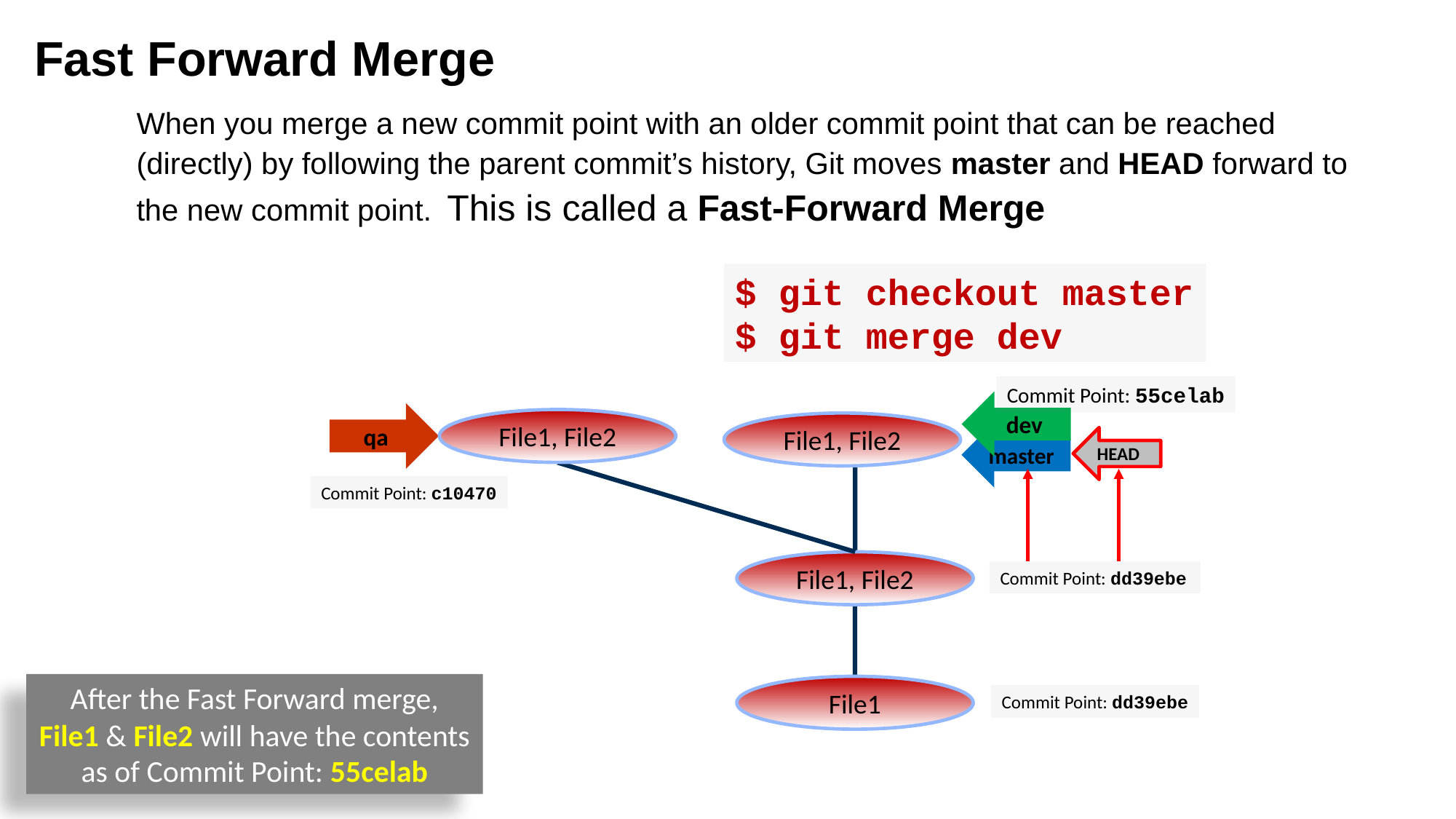

# Fast Forward Merge
When you merge a new commit point with an older commit point that can be reached (directly) by following the parent commit’s history, Git moves master and HEAD forward to the new commit point.  This is called a Fast-Forward Merge
$ git checkout master
$ git merge dev
Commit Point: 55celab
dev
qa
File1, File2
File1, File2
master
HEAD
Commit Point: c10470
File1, File2
Commit Point: dd39ebe
After the Fast Forward merge, File1 & File2 will have the contents as of Commit Point: 55celab
File1
Commit Point: dd39ebe